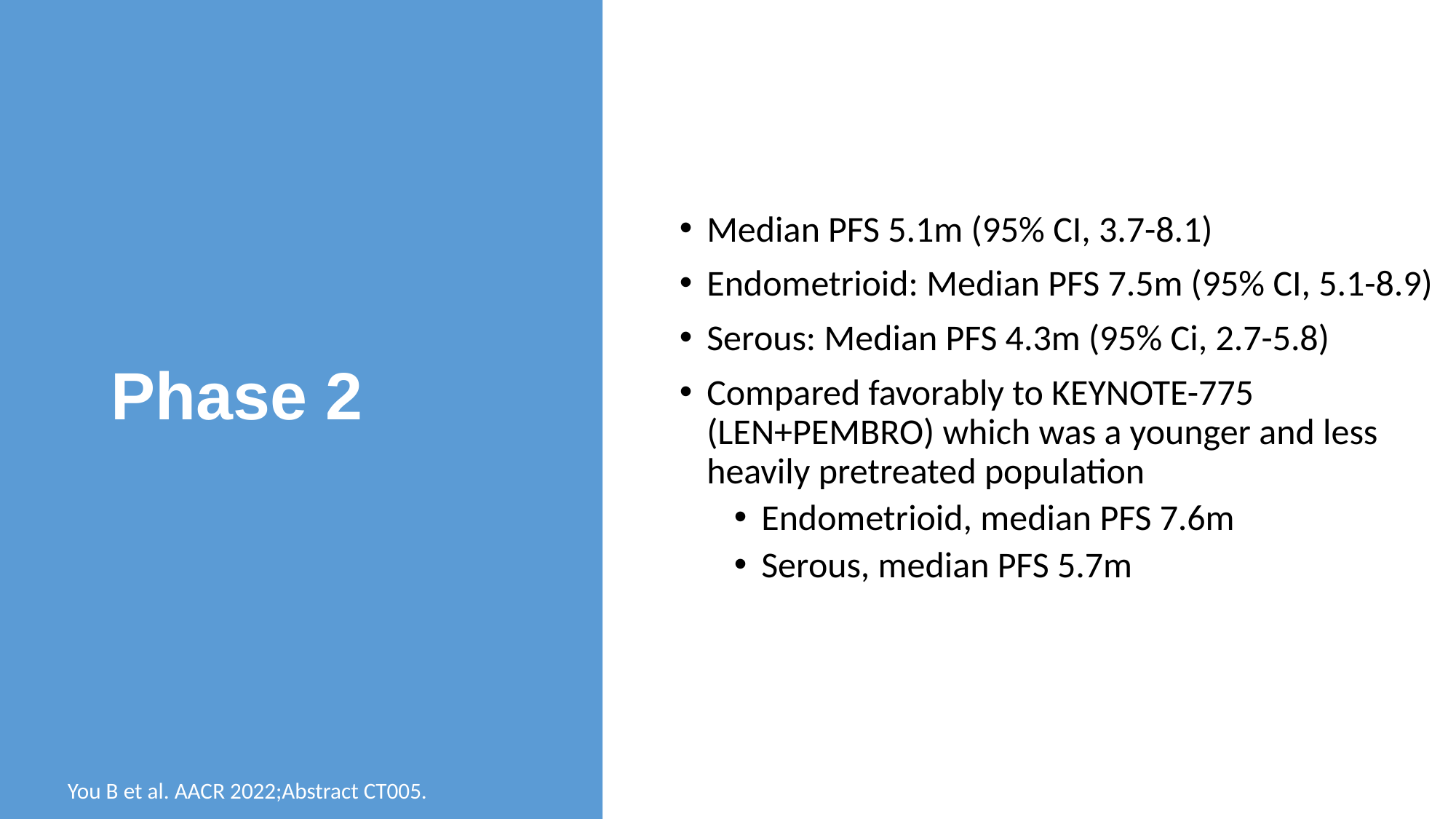

# Phase 2
Median PFS 5.1m (95% CI, 3.7-8.1)
Endometrioid: Median PFS 7.5m (95% CI, 5.1-8.9)
Serous: Median PFS 4.3m (95% Ci, 2.7-5.8)
Compared favorably to KEYNOTE-775 (LEN+PEMBRO) which was a younger and less heavily pretreated population
Endometrioid, median PFS 7.6m
Serous, median PFS 5.7m
You B et al. AACR 2022;Abstract CT005.